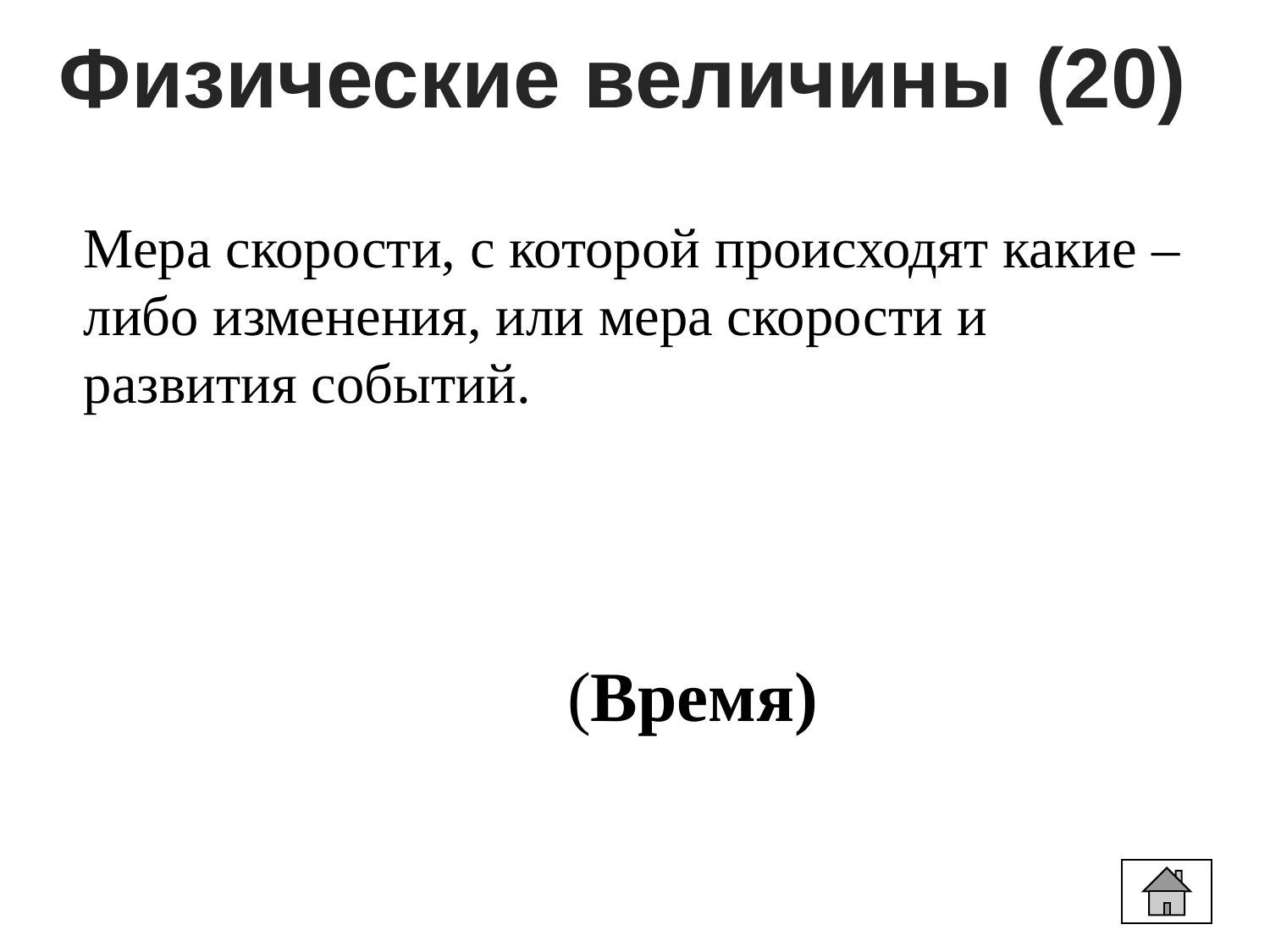

Физические величины (20)
Мера скорости, с которой происходят какие – либо изменения, или мера скорости и развития событий.
(Время)